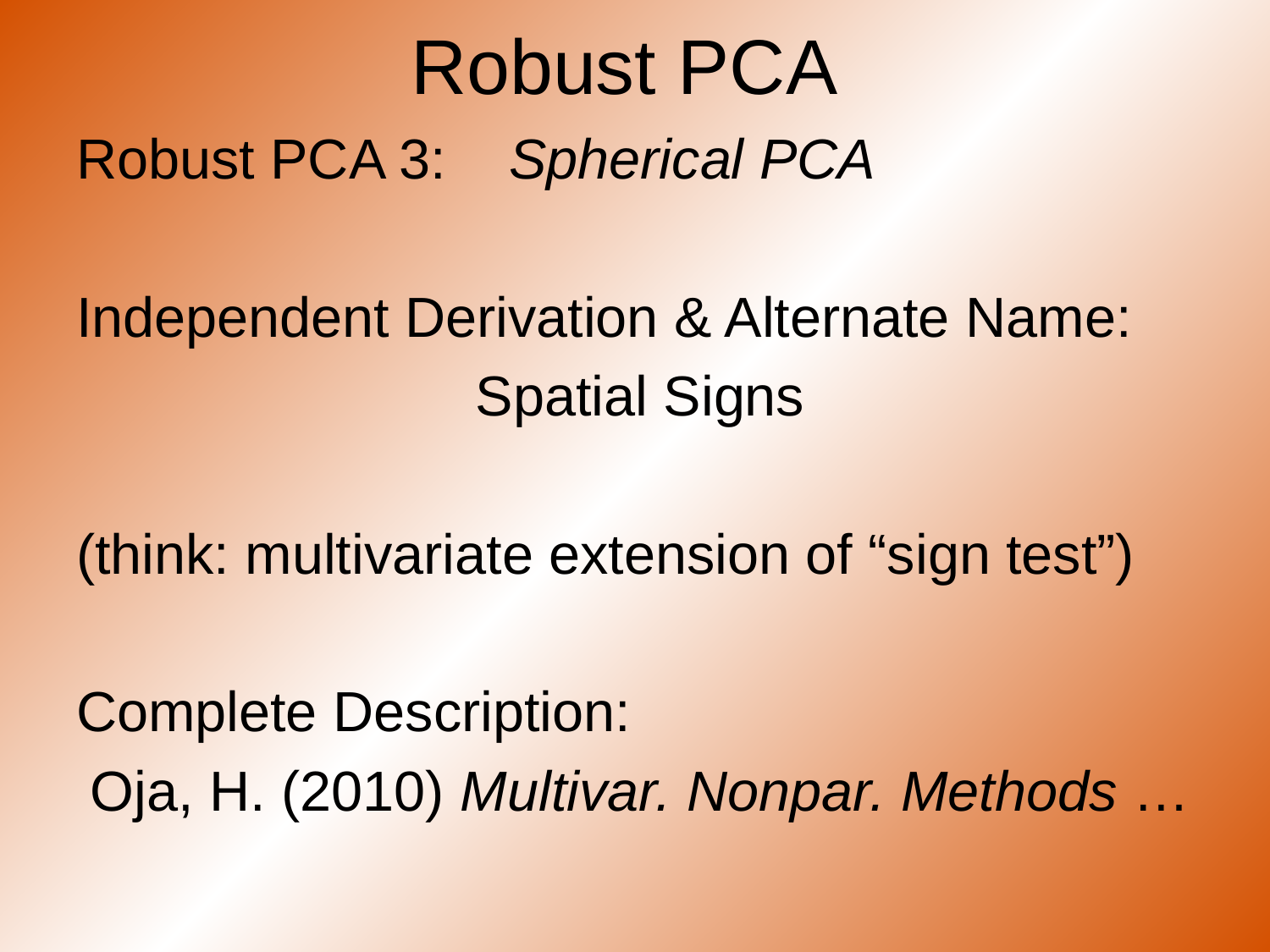

Robust PCA
Robust PCA 3:    Spherical PCA

Independent Derivation & Alternate Name:
Spatial Signs

(think: multivariate extension of “sign test”)

Complete Description:
Oja, H. (2010) Multivar. Nonpar. Methods …